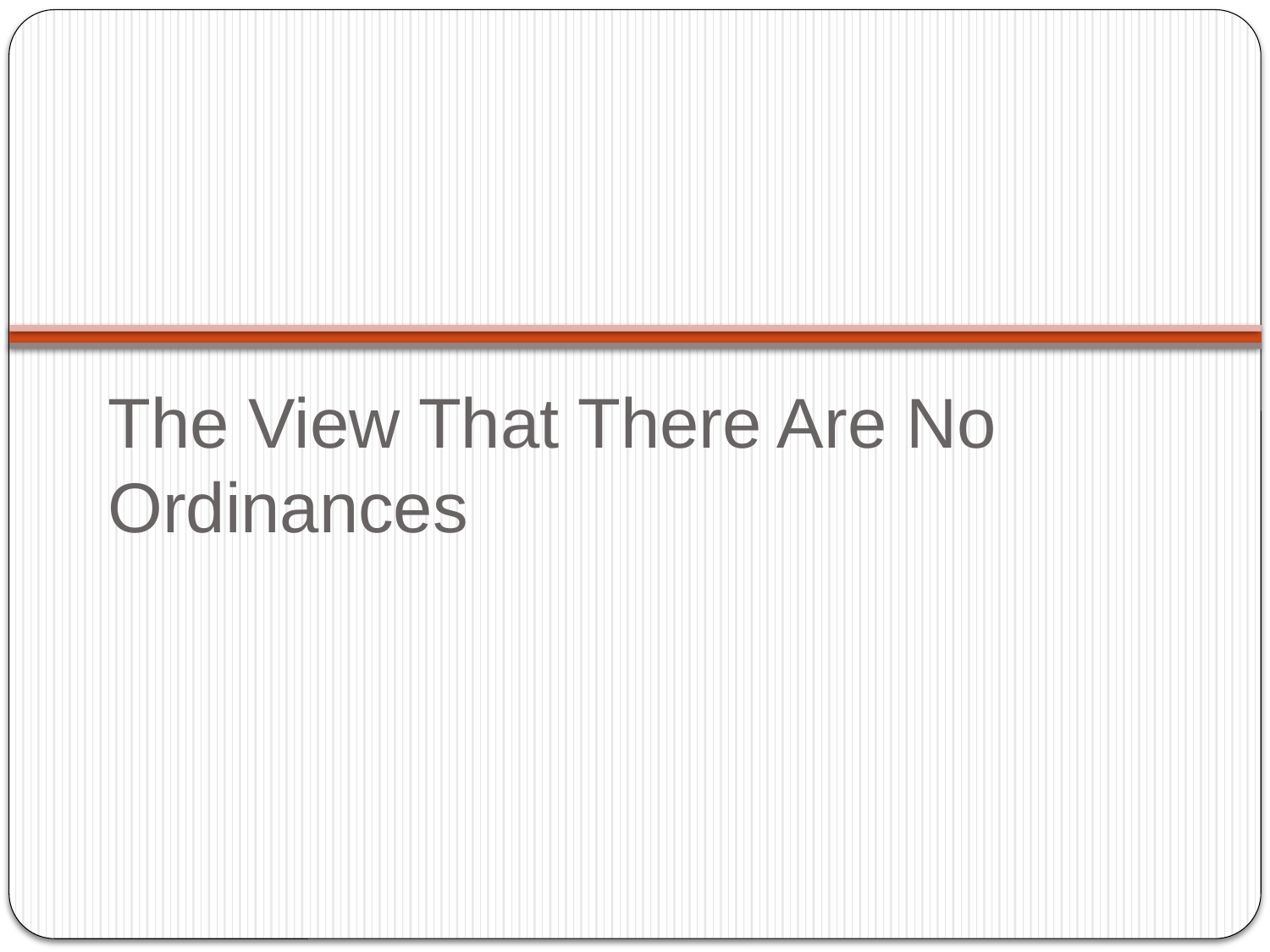

# The View That There Are No Ordinances